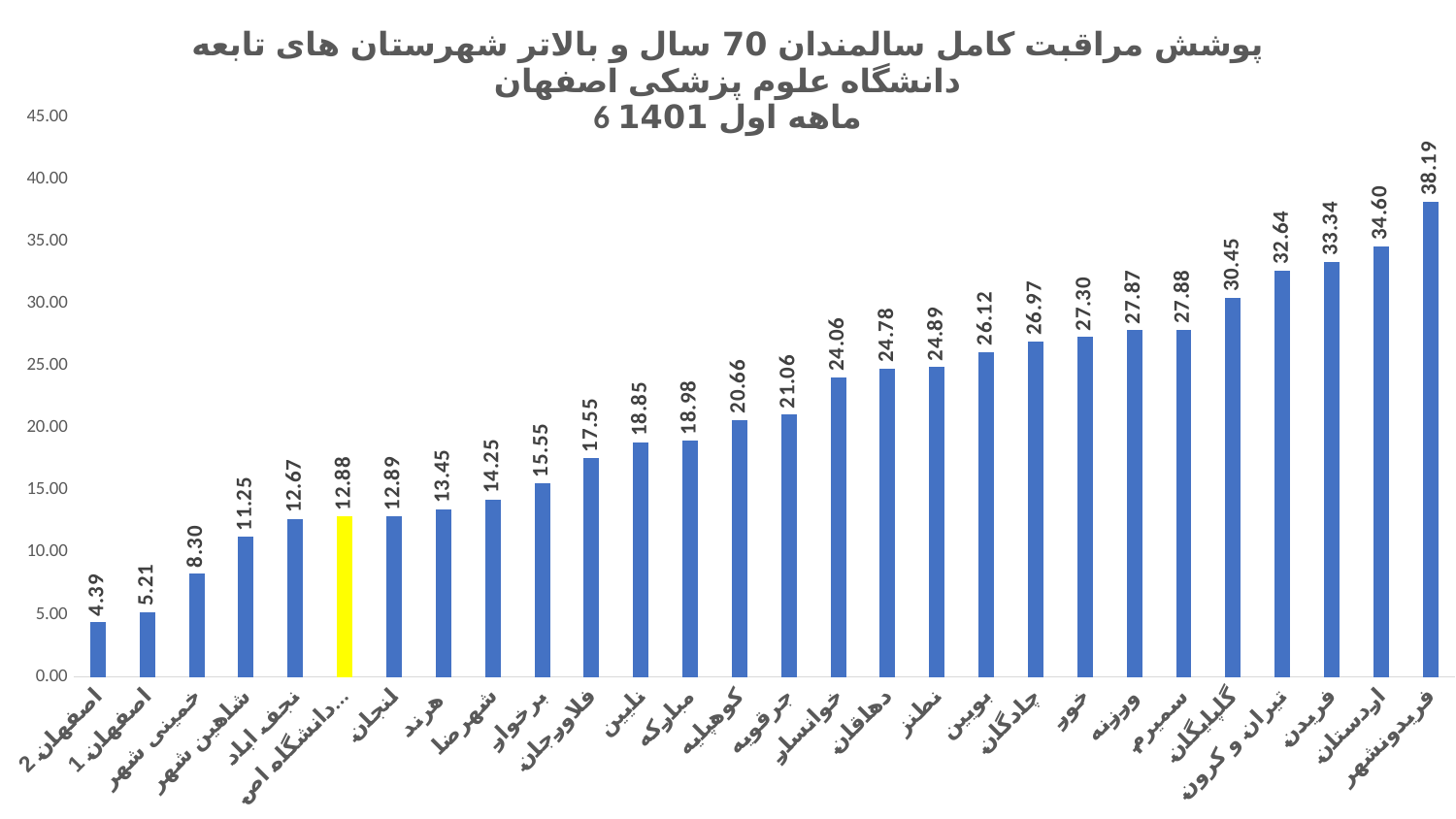

### Chart: پوشش مراقبت کامل سالمندان 70 سال و بالاتر شهرستان های تابعه دانشگاه علوم پزشکی اصفهان
6 ماهه اول 1401

| Category | پوشش 70و بالاتر شش ماهه اول |
|---|---|
| اصفهان 2 | 4.393520101986879 |
| اصفهان 1 | 5.208711046648038 |
| خمینی شهر | 8.303224943128598 |
| شاهین شهر | 11.252653927813164 |
| نجف اباد | 12.669510409371618 |
| دانشگاه اصفهان | 12.883356496867886 |
| لنجان | 12.889828588688362 |
| هرند  | 13.446054750402576 |
| شهرضا | 14.254340096214182 |
| برخوار | 15.551959726717007 |
| فلاورجان | 17.547201059953625 |
| نایین | 18.85470606152909 |
| مبارکه | 18.97819981275913 |
| کوهپایه | 20.658036677454152 |
| جرقویه | 21.063257065948857 |
| خوانسار | 24.056603773584907 |
| دهاقان | 24.779411764705884 |
| نطنز | 24.893746205221614 |
| بویین | 26.118760757314973 |
| چادگان | 26.9739844819717 |
| خور | 27.29676140118969 |
| ورزنه | 27.867590454195536 |
| سمیرم | 27.876984126984127 |
| گلپایگان | 30.45166299987058 |
| تیران و کرون | 32.638548307994114 |
| فریدن | 33.3427922814983 |
| اردستان | 34.60295475530933 |
| فریدونشهر | 38.19095477386934 |